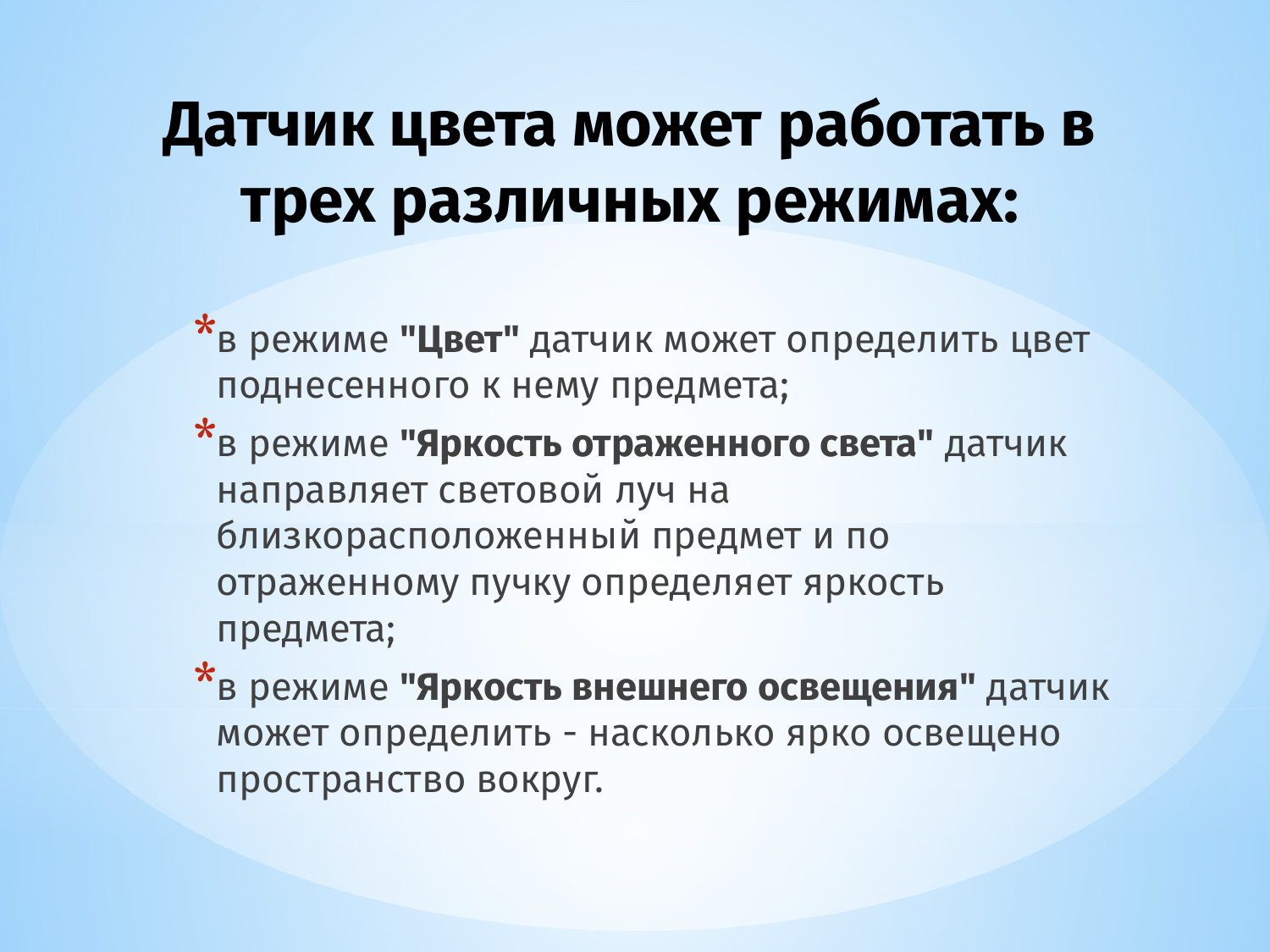

# Датчик цвета может работать в трех различных режимах:

в режиме "Цвет" датчик может определить цвет поднесенного к нему предмета;
в режиме "Яркость отраженного света" датчик направляет световой луч на близкорасположенный предмет и по отраженному пучку определяет яркость предмета;
в режиме "Яркость внешнего освещения" датчик может определить - насколько ярко освещено пространство вокруг.